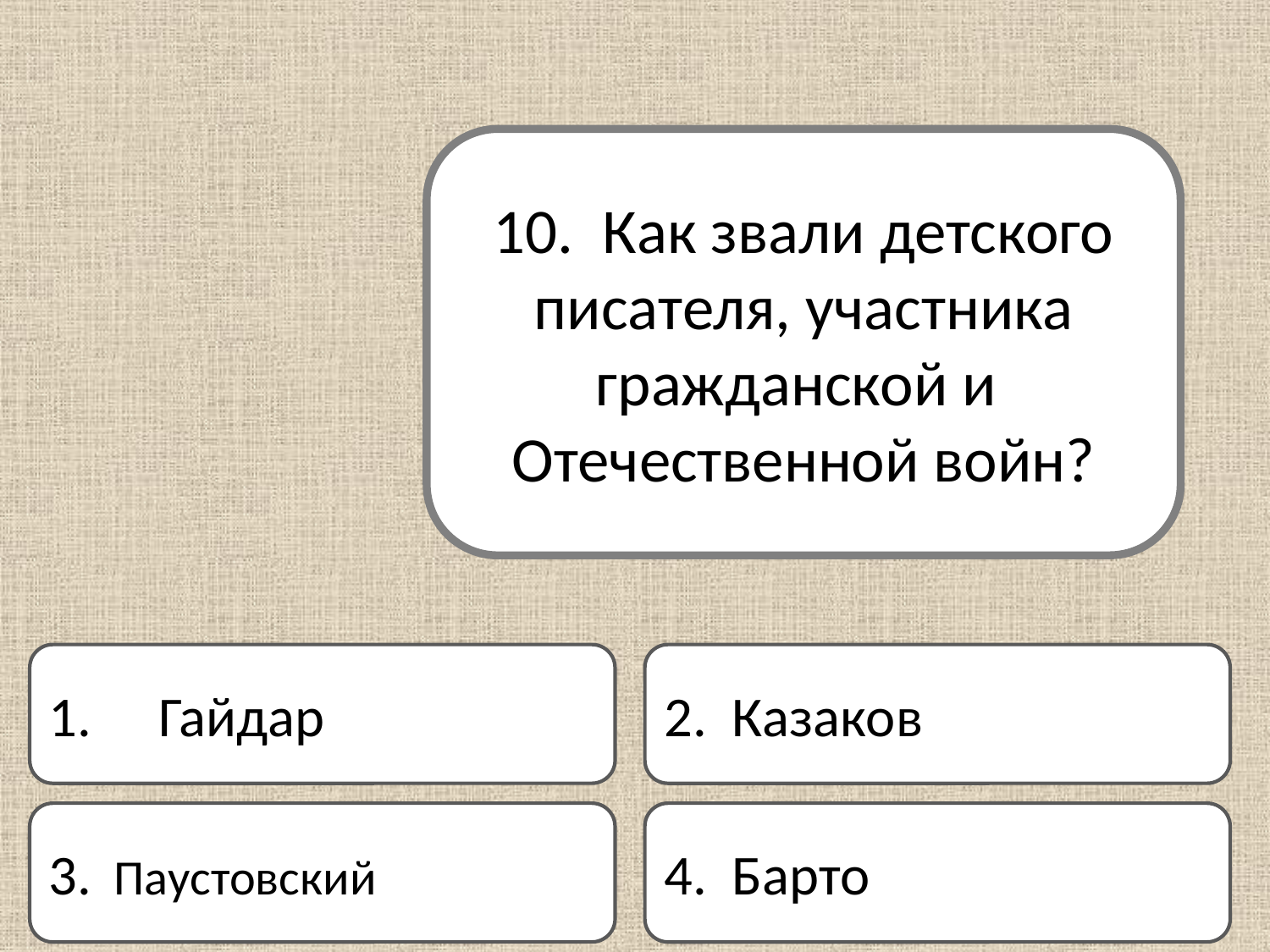

10.  Как звали детского писателя, участника гражданской и  Отечественной войн?
   Гайдар
2.  Казаков
3.  Паустовский
4.  Барто